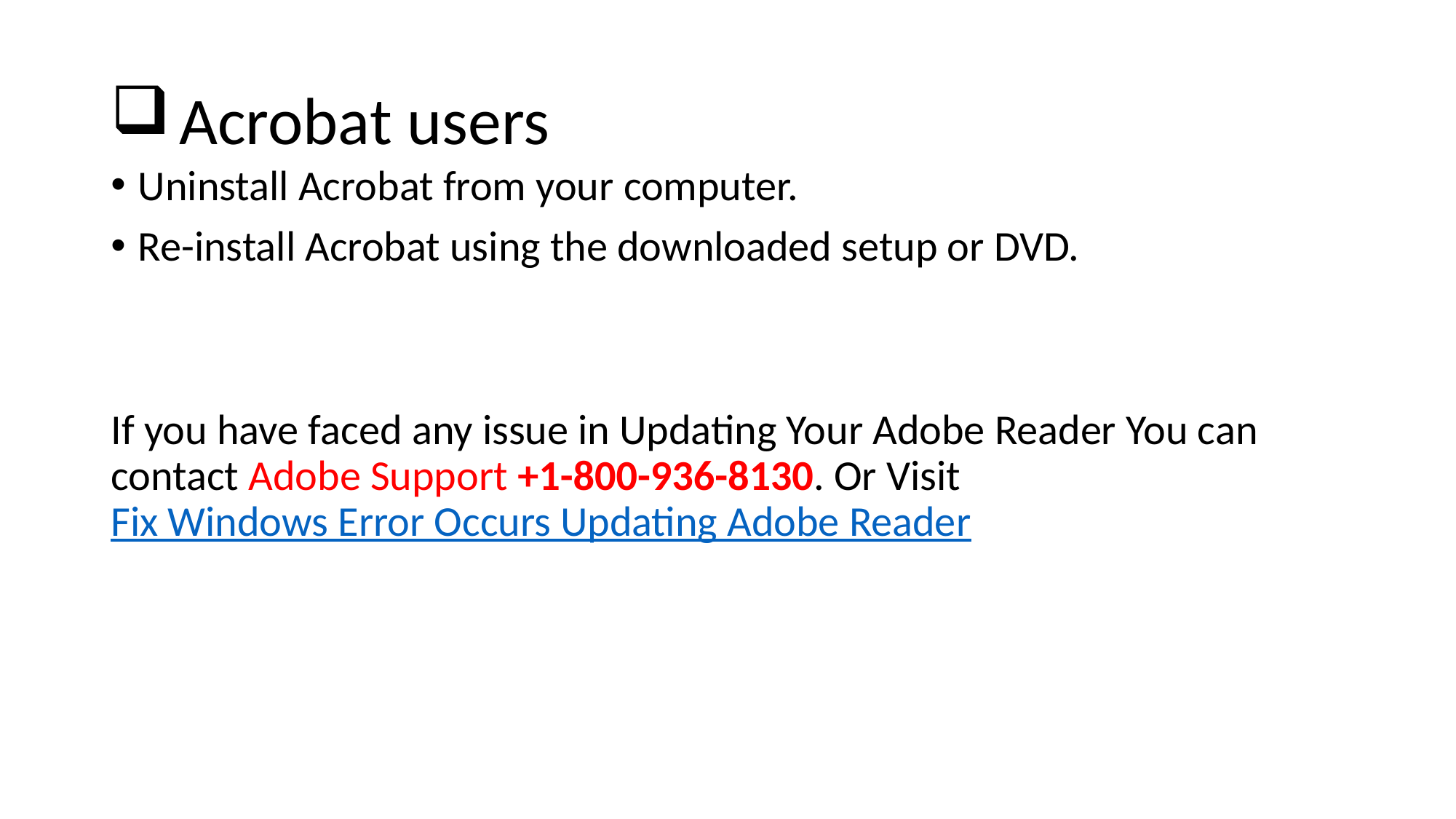

# Acrobat users
Uninstall Acrobat from your computer.
Re-install Acrobat using the downloaded setup or DVD.

If you have faced any issue in Updating Your Adobe Reader You can contact Adobe Support +1-800-936-8130. Or Visit Fix Windows Error Occurs Updating Adobe Reader